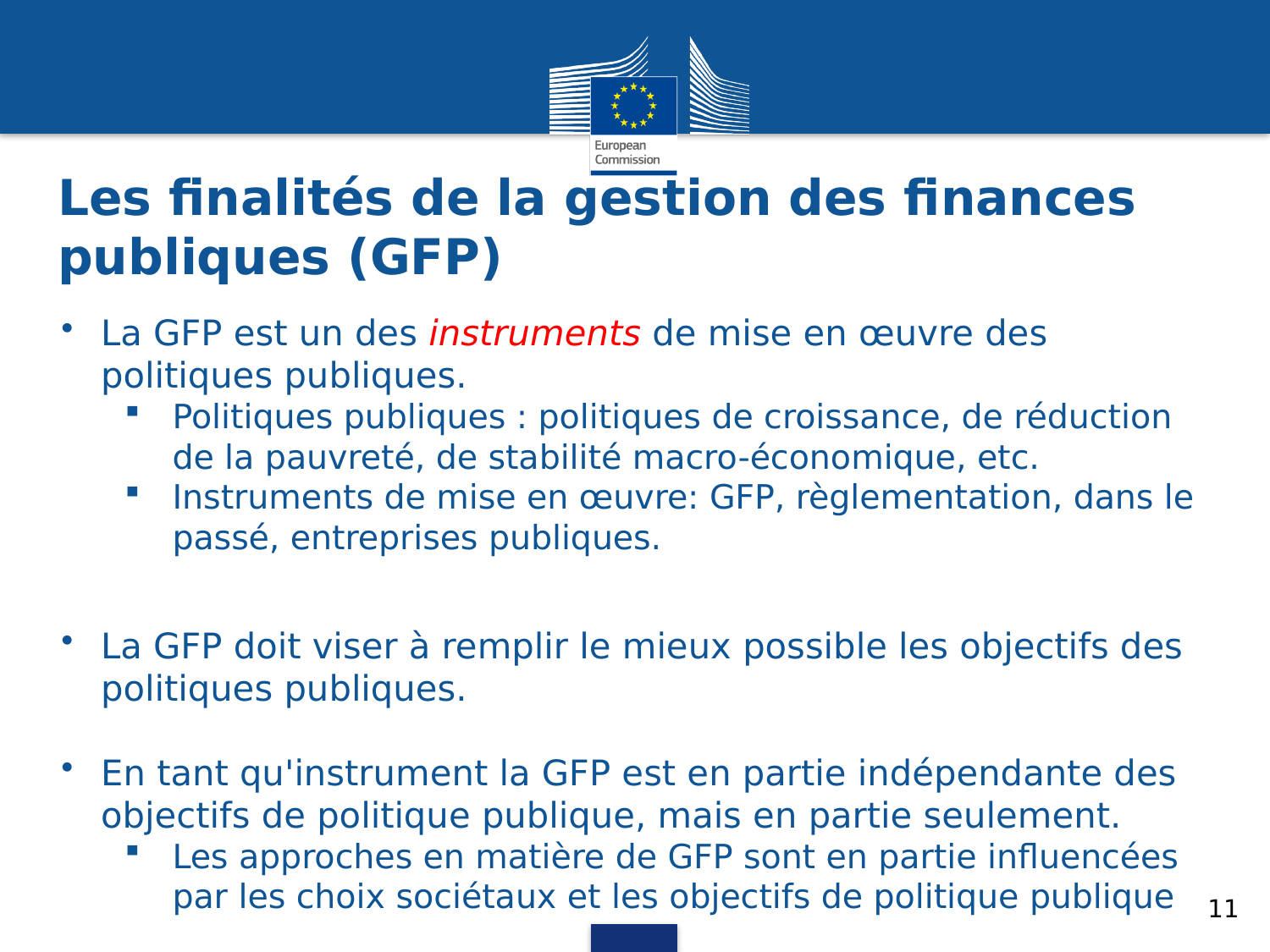

# Les finalités de la gestion des finances publiques (GFP)
La GFP est un des instruments de mise en œuvre des politiques publiques.
Politiques publiques : politiques de croissance, de réduction de la pauvreté, de stabilité macro-économique, etc.
Instruments de mise en œuvre: GFP, règlementation, dans le passé, entreprises publiques.

La GFP doit viser à remplir le mieux possible les objectifs des politiques publiques.

En tant qu'instrument la GFP est en partie indépendante des objectifs de politique publique, mais en partie seulement.
Les approches en matière de GFP sont en partie influencées par les choix sociétaux et les objectifs de politique publique
11